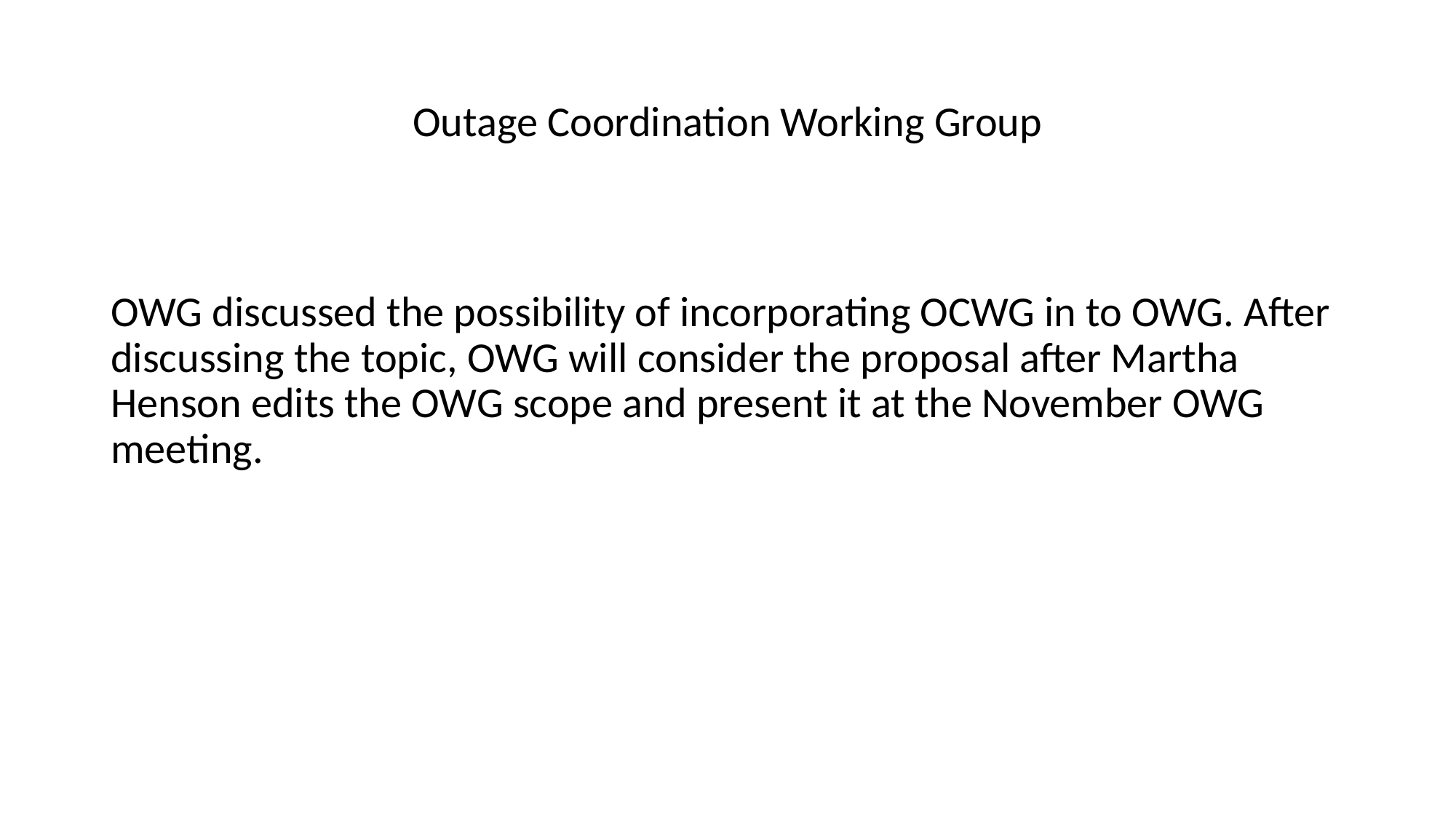

# Outage Coordination Working Group

OWG discussed the possibility of incorporating OCWG in to OWG. After discussing the topic, OWG will consider the proposal after Martha Henson edits the OWG scope and present it at the November OWG meeting.